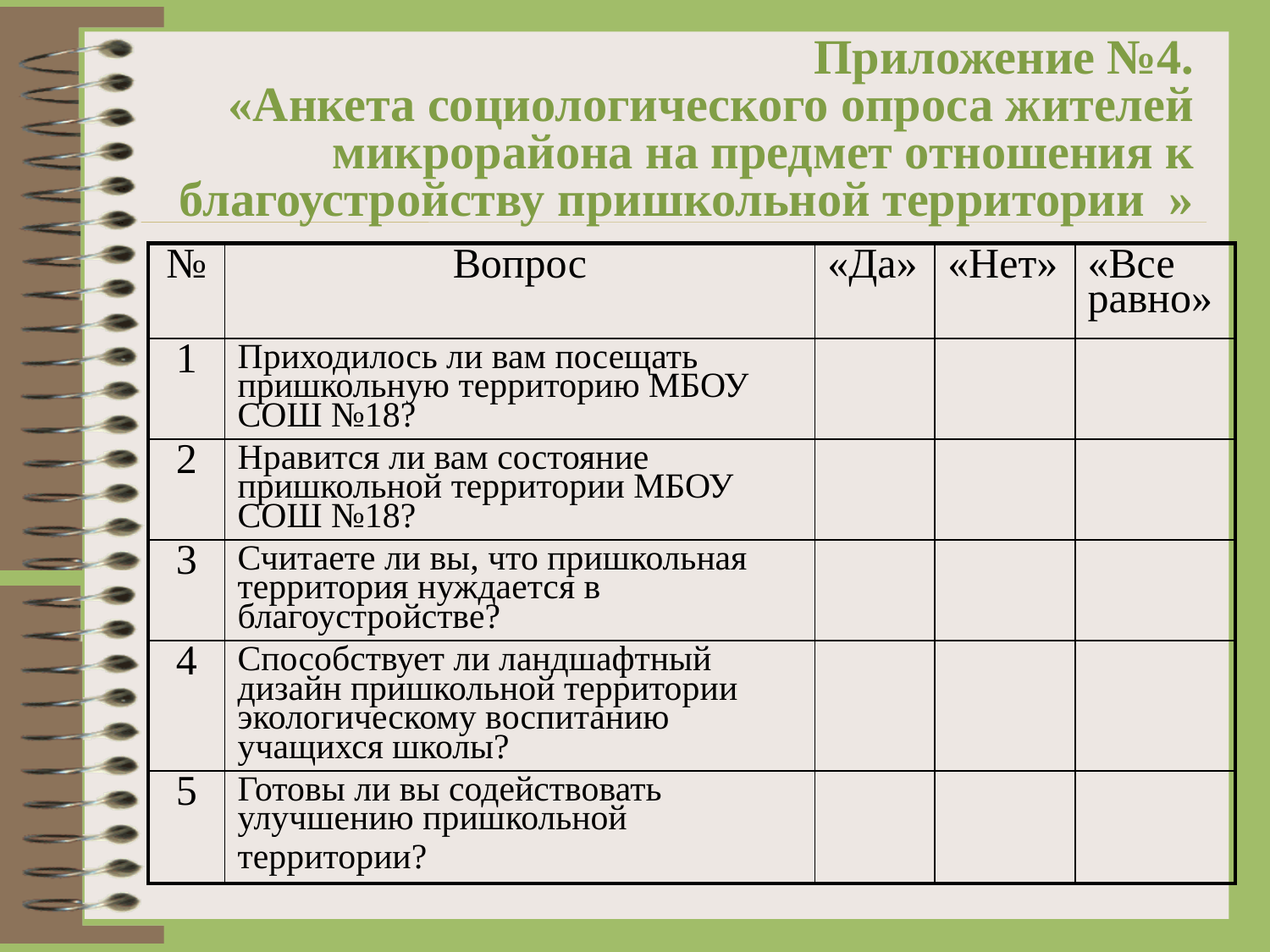

# Приложение №4. «Анкета социологического опроса жителей микрорайона на предмет отношения к благоустройству пришкольной территории  »
| № | Вопрос | «Да» | «Нет» | «Все равно» |
| --- | --- | --- | --- | --- |
| 1 | Приходилось ли вам посещать пришкольную территорию МБОУ СОШ №18? |  |  |  |
| 2 | Нравится ли вам состояние пришкольной территории МБОУ СОШ №18? |  |  |  |
| 3 | Считаете ли вы, что пришкольная территория нуждается в благоустройстве? |  |  |  |
| 4 | Способствует ли ландшафтный дизайн пришкольной территории экологическому воспитанию учащихся школы? |  |  |  |
| 5 | Готовы ли вы содействовать улучшению пришкольной территории? |  |  |  |